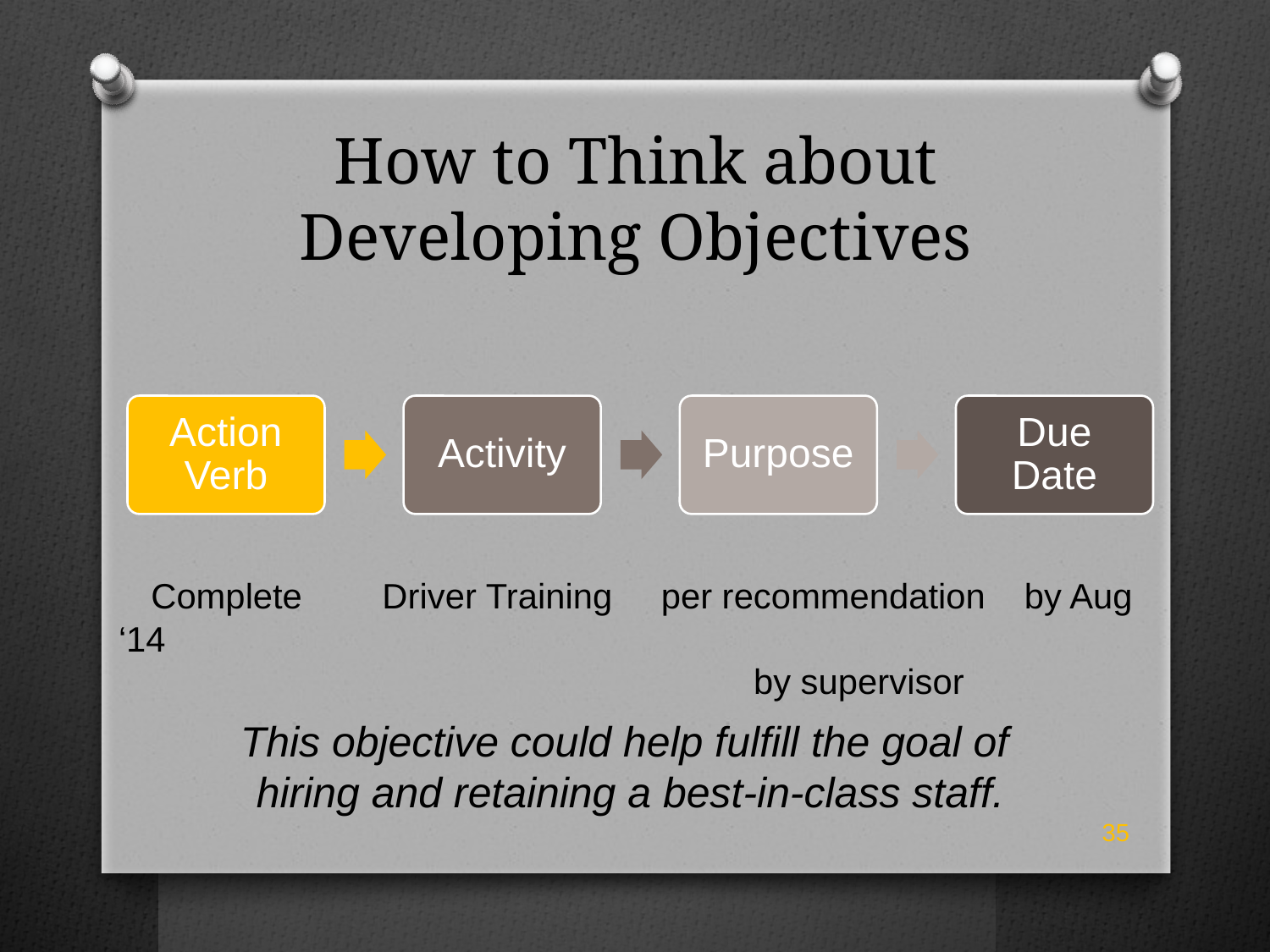

# How to Think about Developing Objectives

   Complete 	 Driver Training     per recommendation    by Aug ‘14
					by supervisor
Action Verb

Activity

Purpose

Due Date
This objective could help fulfill the goal of
hiring and retaining a best-in-class staff.
35